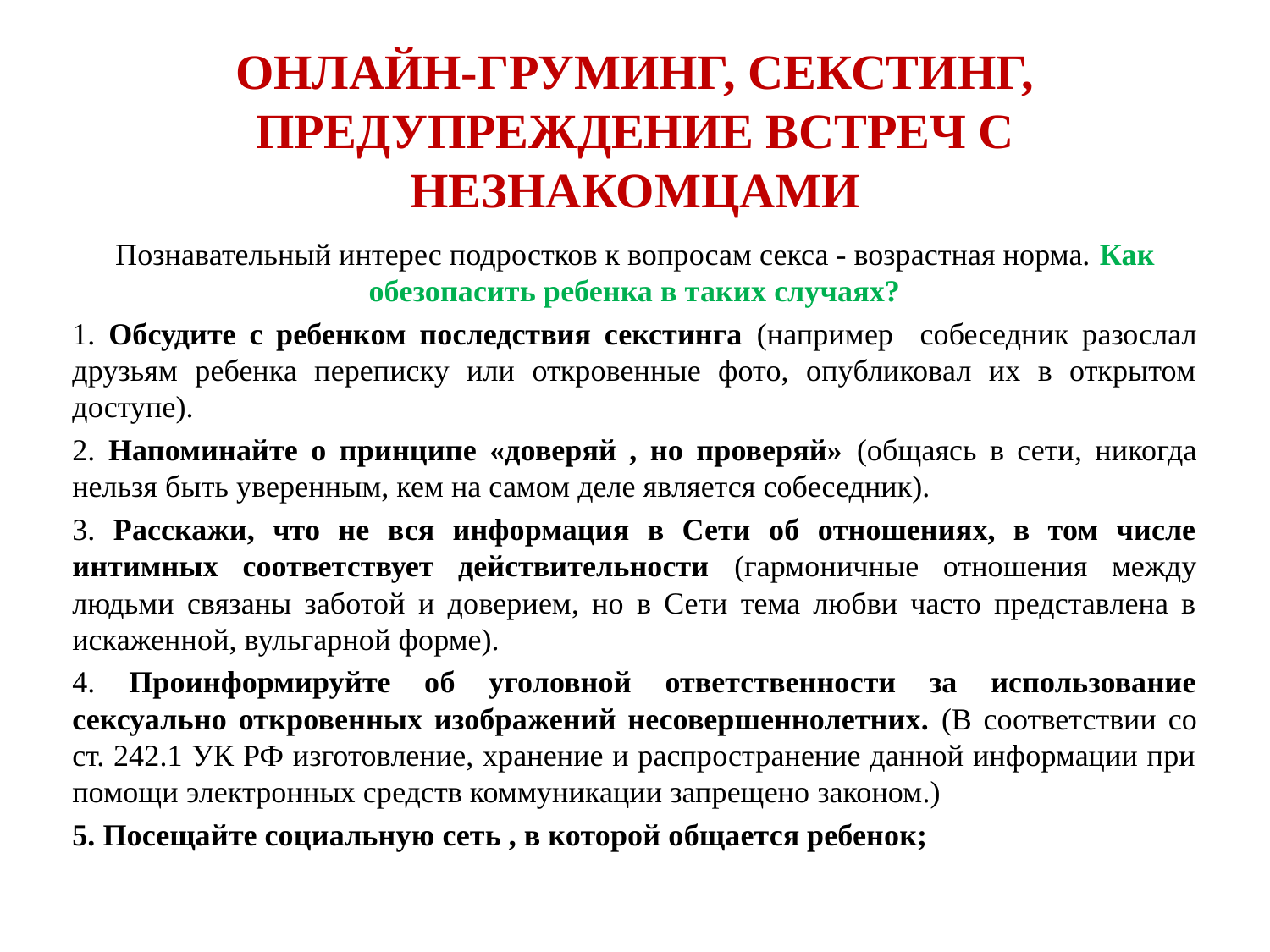

# ОНЛАЙН-ГРУМИНГ, СЕКСТИНГ, ПРЕДУПРЕЖДЕНИЕ ВСТРЕЧ С НЕЗНАКОМЦАМИ
Познавательный интерес подростков к вопросам секса - возрастная норма. Как обезопасить ребенка в таких случаях?
1. Обсудите с ребенком последствия секстинга (например  собеседник разослал друзьям ребенка переписку или откровенные фото, опубликовал их в открытом доступе).
2. Напоминайте о принципе «доверяй , но проверяй» (общаясь в сети, никогда нельзя быть уверенным, кем на самом деле является собеседник).
3. Расскажи, что не вся информация в Сети об отношениях, в том числе интимных соответствует действительности (гармоничные отношения между людьми связаны заботой и доверием, но в Сети тема любви часто представлена в искаженной, вульгарной форме).
4. Проинформируйте об уголовной ответственности за использование сексуально откровенных изображений несовершеннолетних. (В соответствии со ст. 242.1 УК РФ изготовление, хранение и распространение данной информации при помощи электронных средств коммуникации запрещено законом.)
5. Посещайте социальную сеть , в которой общается ребенок;